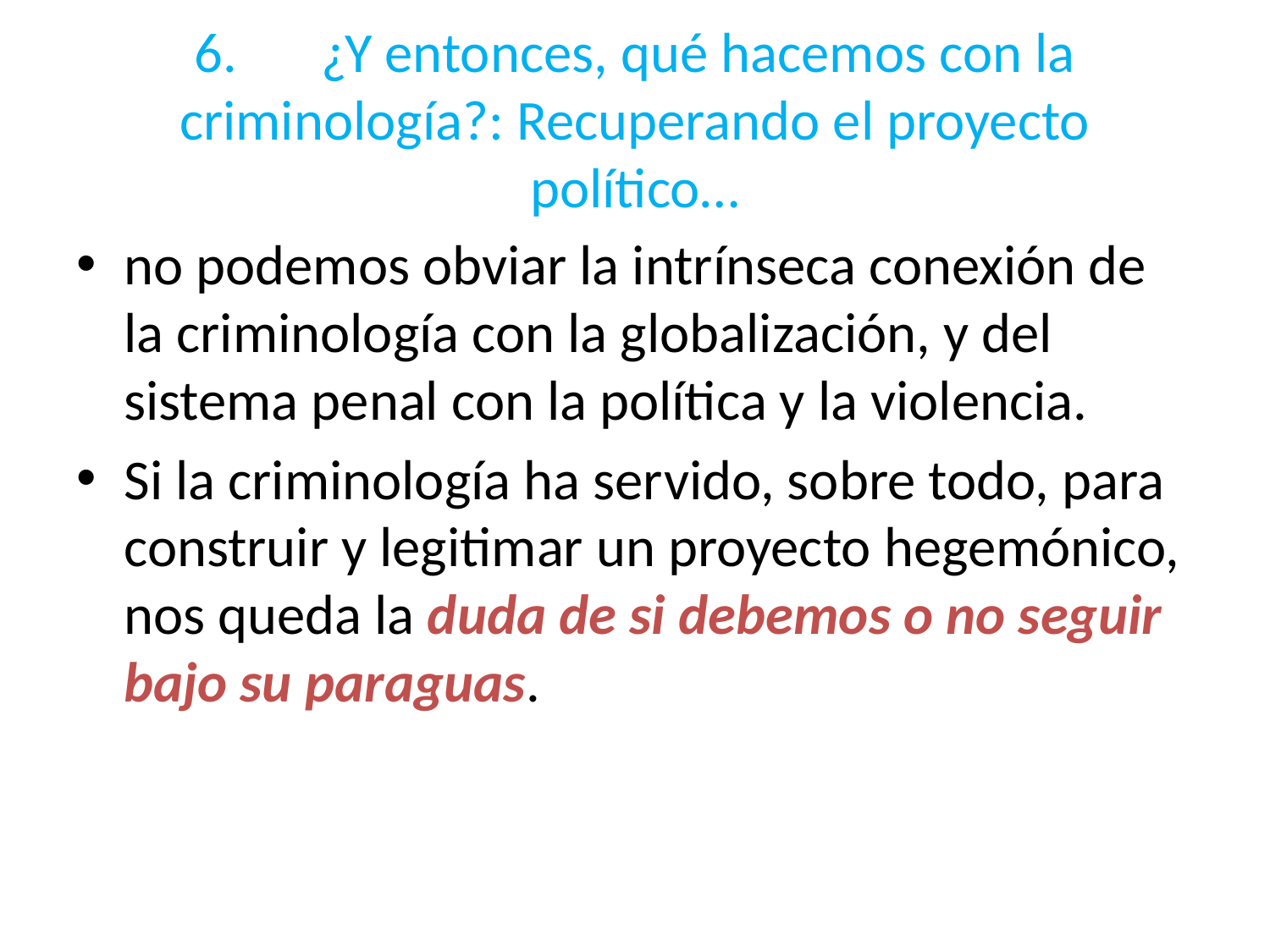

# 6.	¿Y entonces, qué hacemos con la criminología?: Recuperando el proyecto político…
no podemos obviar la intrínseca conexión de la criminología con la globalización, y del sistema penal con la política y la violencia.
Si la criminología ha servido, sobre todo, para construir y legitimar un proyecto hegemónico, nos queda la duda de si debemos o no seguir bajo su paraguas.